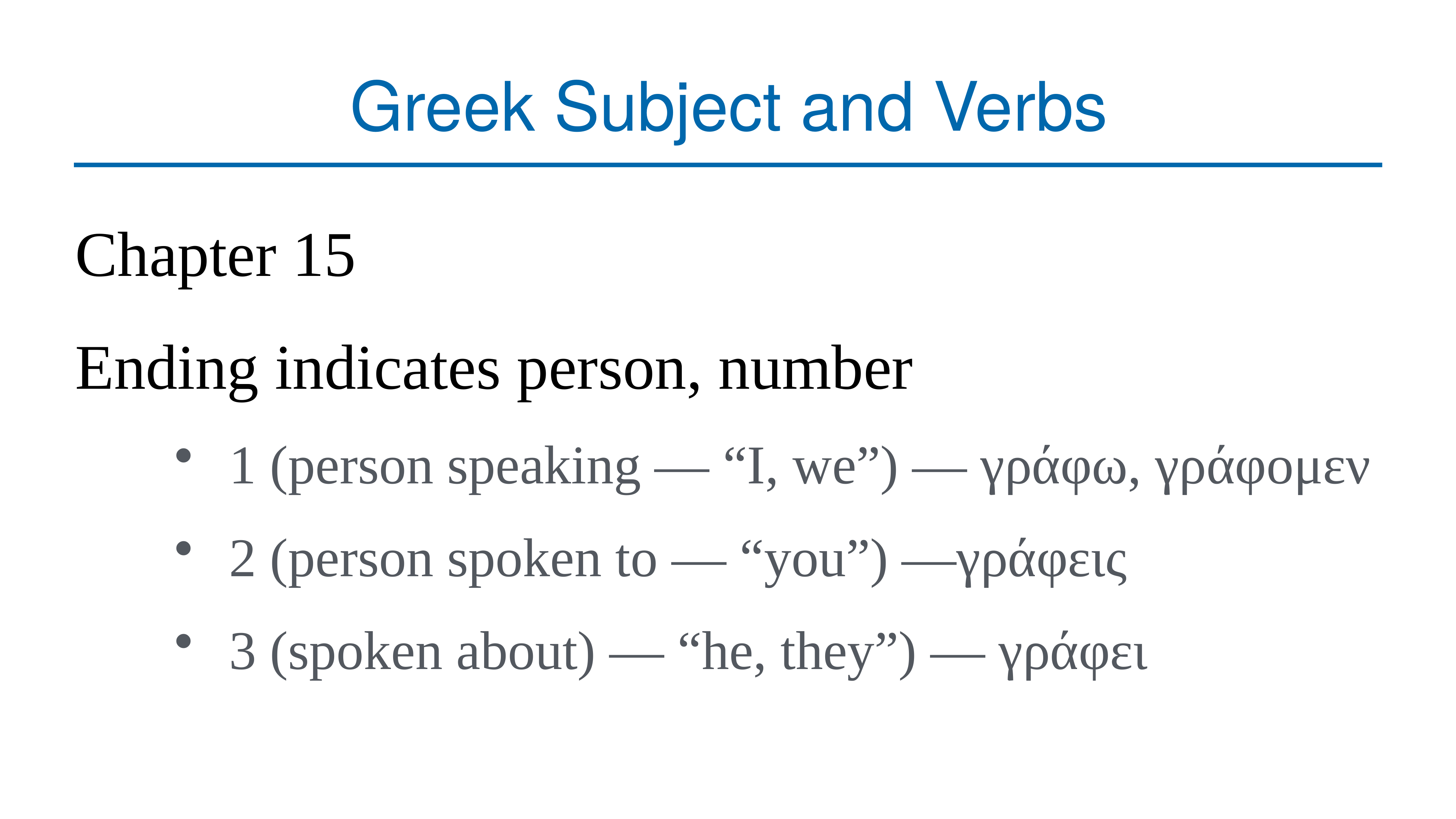

# Greek Subject and Verbs
Chapter 15
Ending indicates person, number
1 (person speaking — “I, we”) — γράφω, γράφομεν
2 (person spoken to — “you”) —γράφεις
3 (spoken about) — “he, they”) — γράφει